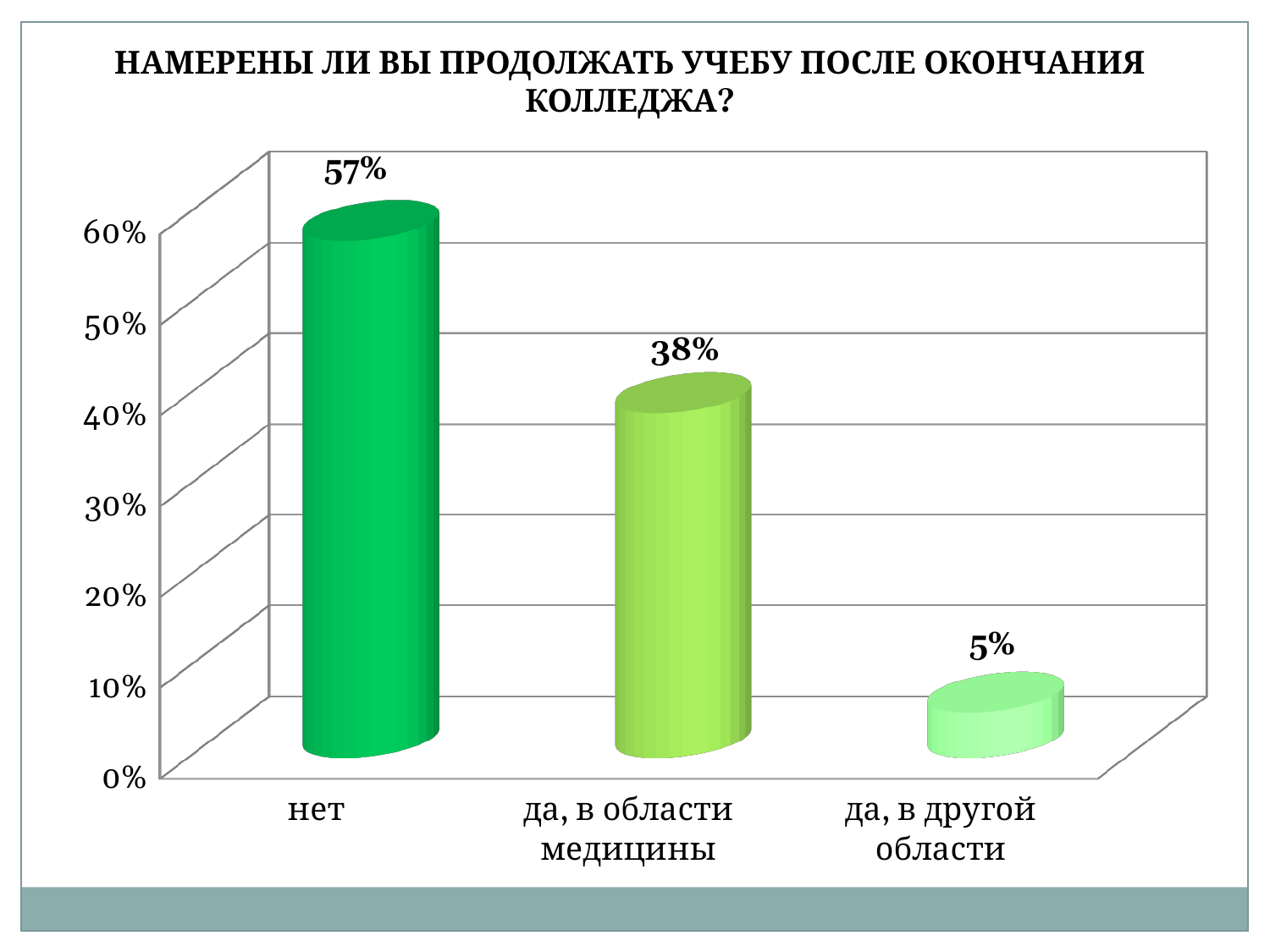

НАМЕРЕНЫ ЛИ ВЫ ПРОДОЛЖАТЬ УЧЕБУ ПОСЛЕ ОКОНЧАНИЯ КОЛЛЕДЖА?

[unsupported chart]